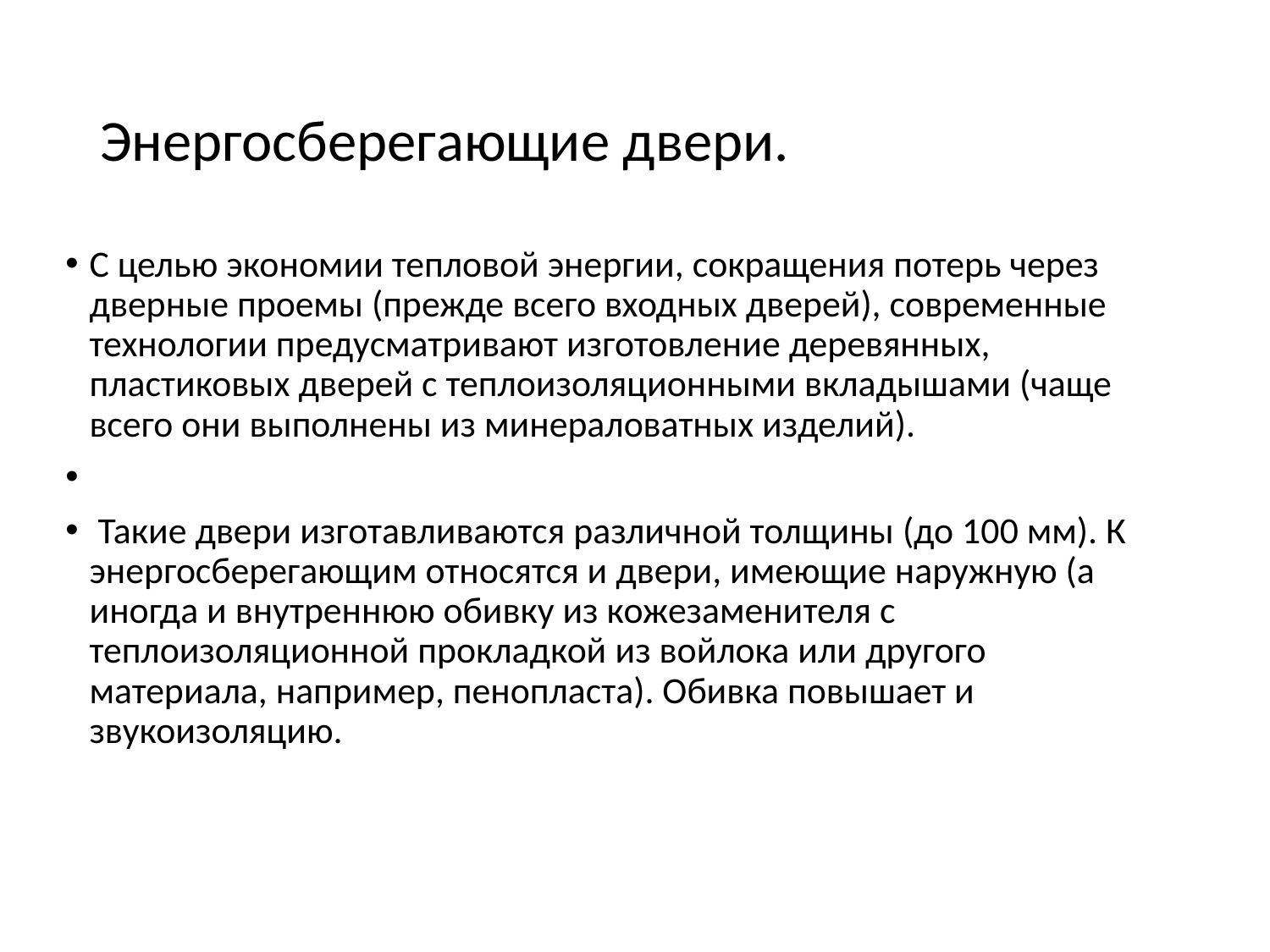

# Энергосберегающие двери.
С целью экономии тепловой энергии, сокращения потерь через дверные проемы (прежде всего входных дверей), современные технологии предусматривают изготовление деревянных, пластиковых дверей с теплоизоляционными вкладышами (чаще всего они выполнены из минераловатных изделий).

 Такие двери изготавливаются различной толщины (до 100 мм). К энергосберегающим относятся и двери, имеющие наружную (а иногда и внутреннюю обивку из кожезаменителя с теплоизоляционной прокладкой из войлока или другого материала, например, пенопласта). Обивка повышает и звукоизоляцию.